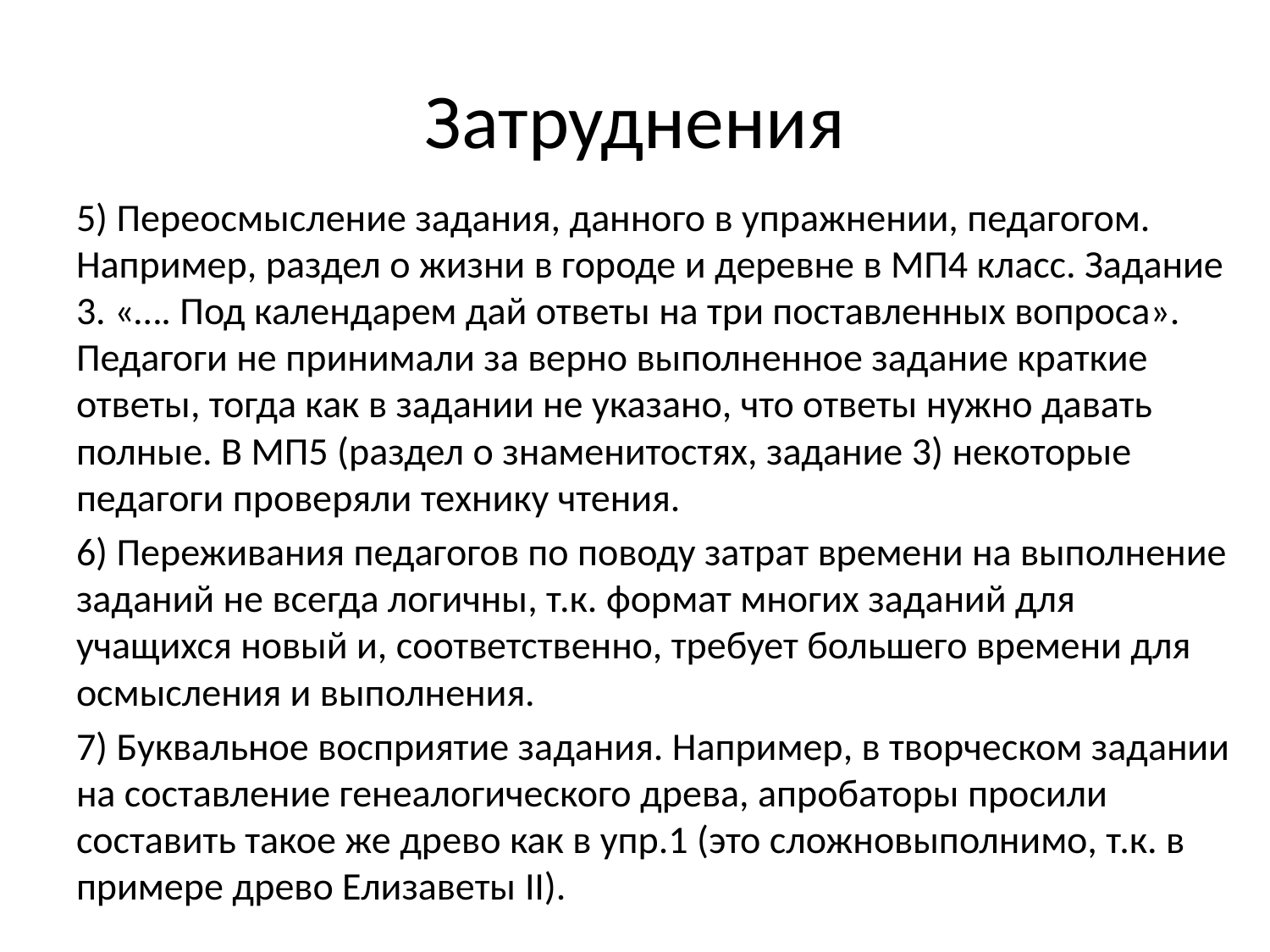

# Затруднения
5) Переосмысление задания, данного в упражнении, педагогом. Например, раздел о жизни в городе и деревне в МП4 класс. Задание 3. «…. Под календарем дай ответы на три поставленных вопроса». Педагоги не принимали за верно выполненное задание краткие ответы, тогда как в задании не указано, что ответы нужно давать полные. В МП5 (раздел о знаменитостях, задание 3) некоторые педагоги проверяли технику чтения.
6) Переживания педагогов по поводу затрат времени на выполнение заданий не всегда логичны, т.к. формат многих заданий для учащихся новый и, соответственно, требует большего времени для осмысления и выполнения.
7) Буквальное восприятие задания. Например, в творческом задании на составление генеалогического древа, апробаторы просили составить такое же древо как в упр.1 (это сложновыполнимо, т.к. в примере древо Елизаветы II).